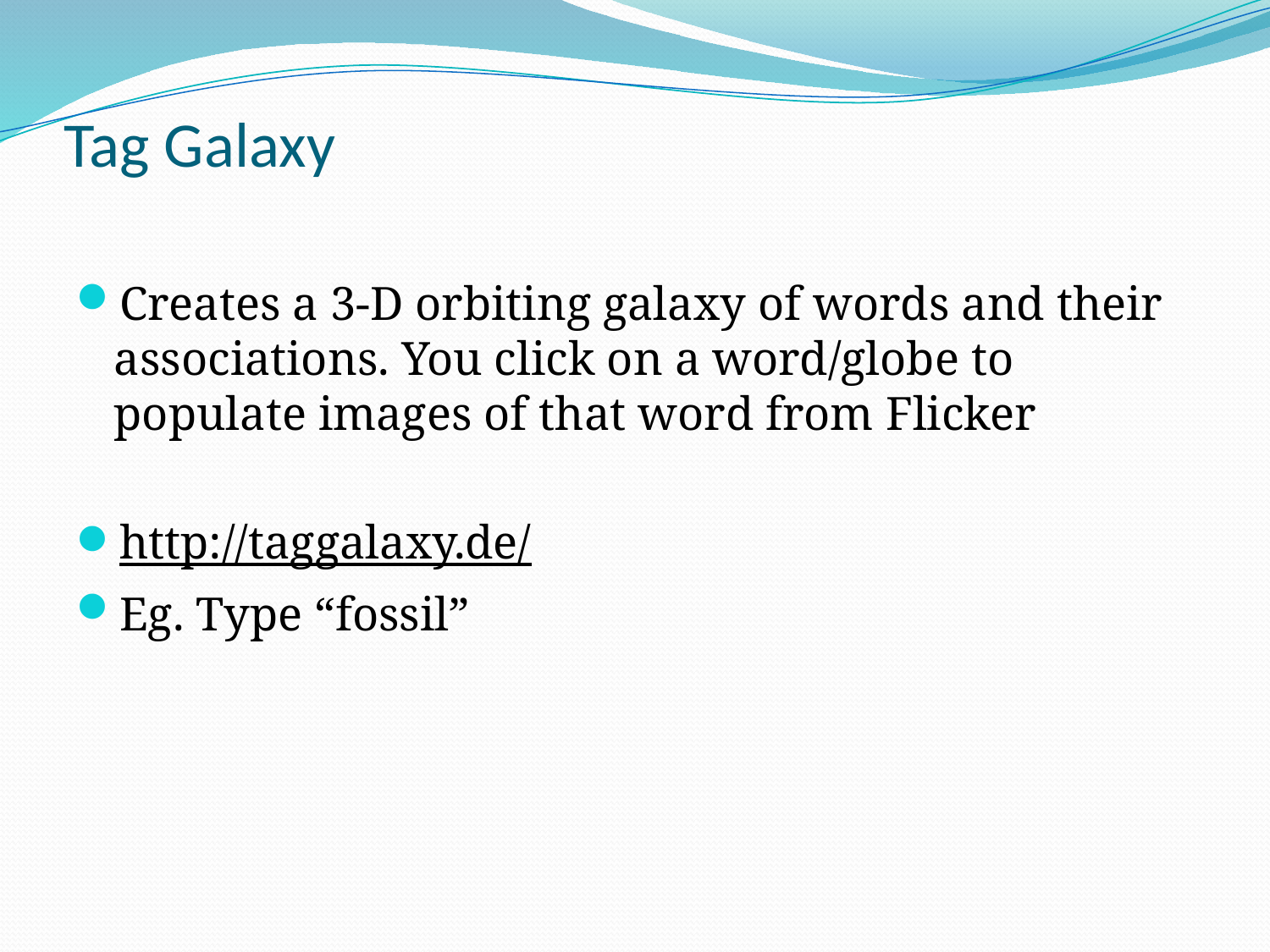

# Tag Galaxy
Creates a 3-D orbiting galaxy of words and their associations. You click on a word/globe to populate images of that word from Flicker

http://taggalaxy.de/
Eg. Type “fossil”